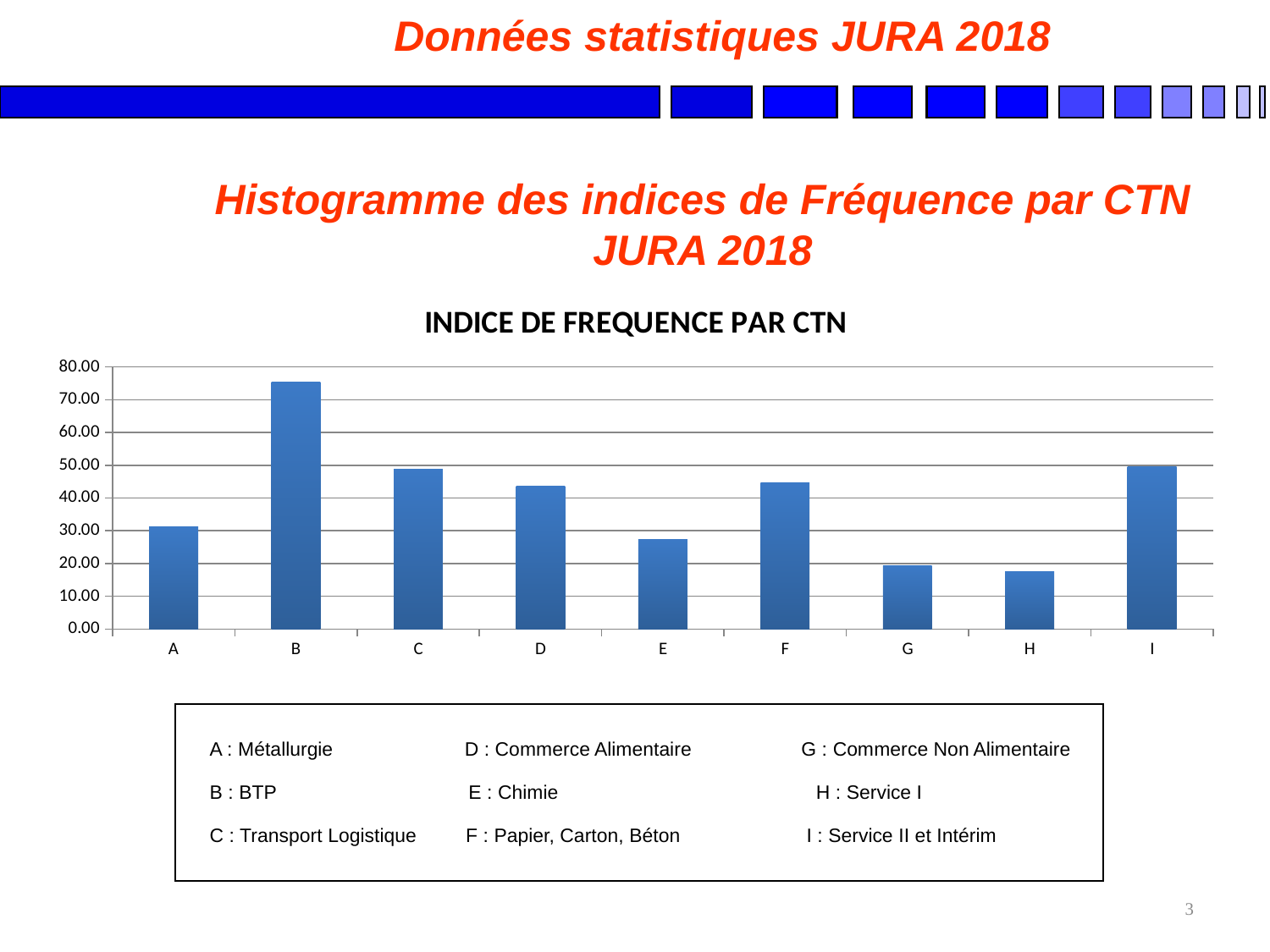

Données statistiques JURA 2018

Histogramme des indices de Fréquence par CTN JURA 2018

### Chart: INDICE DE FREQUENCE PAR CTN

| Category | INDICE DE FREQUENCE |
|---|---|
| A | 31.12413035518125 |
| B | 75.44204322200393 |
| C | 48.724656638325705 |
| D | 43.63312555654497 |
| E | 27.307366638441998 |
| F | 44.679122664500404 |
| G | 19.387001477104874 |
| H | 17.42715262812705 |
| I | 49.66920114545275 |
| A : Métallurgie D : Commerce Alimentaire G : Commerce Non Alimentaire B : BTP E : Chimie H : Service I C : Transport Logistique F : Papier, Carton, Béton I : Service II et Intérim |
| --- |

3